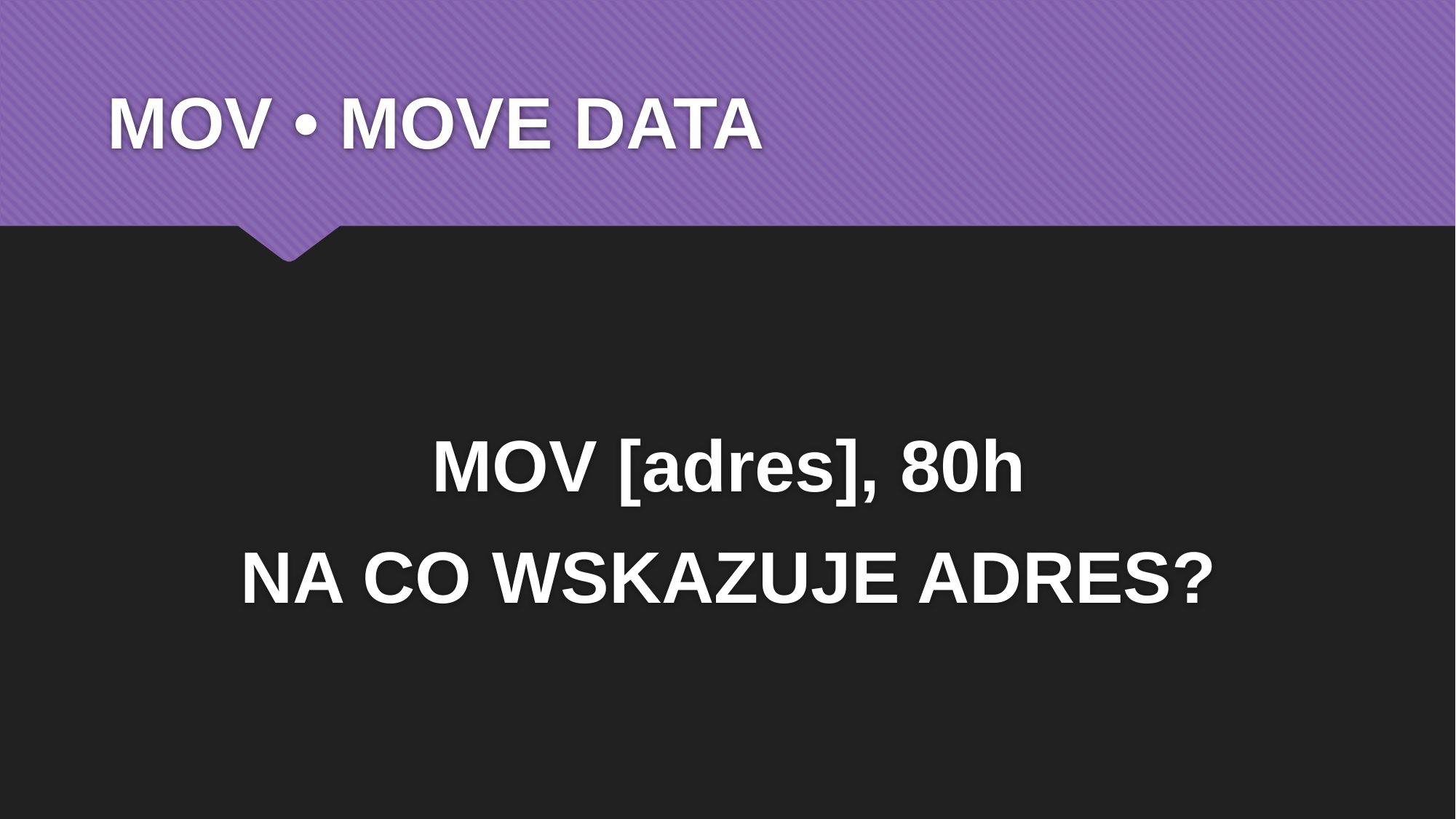

# MOV • MOVE DATA
MOV [adres], 80h
NA CO WSKAZUJE ADRES?